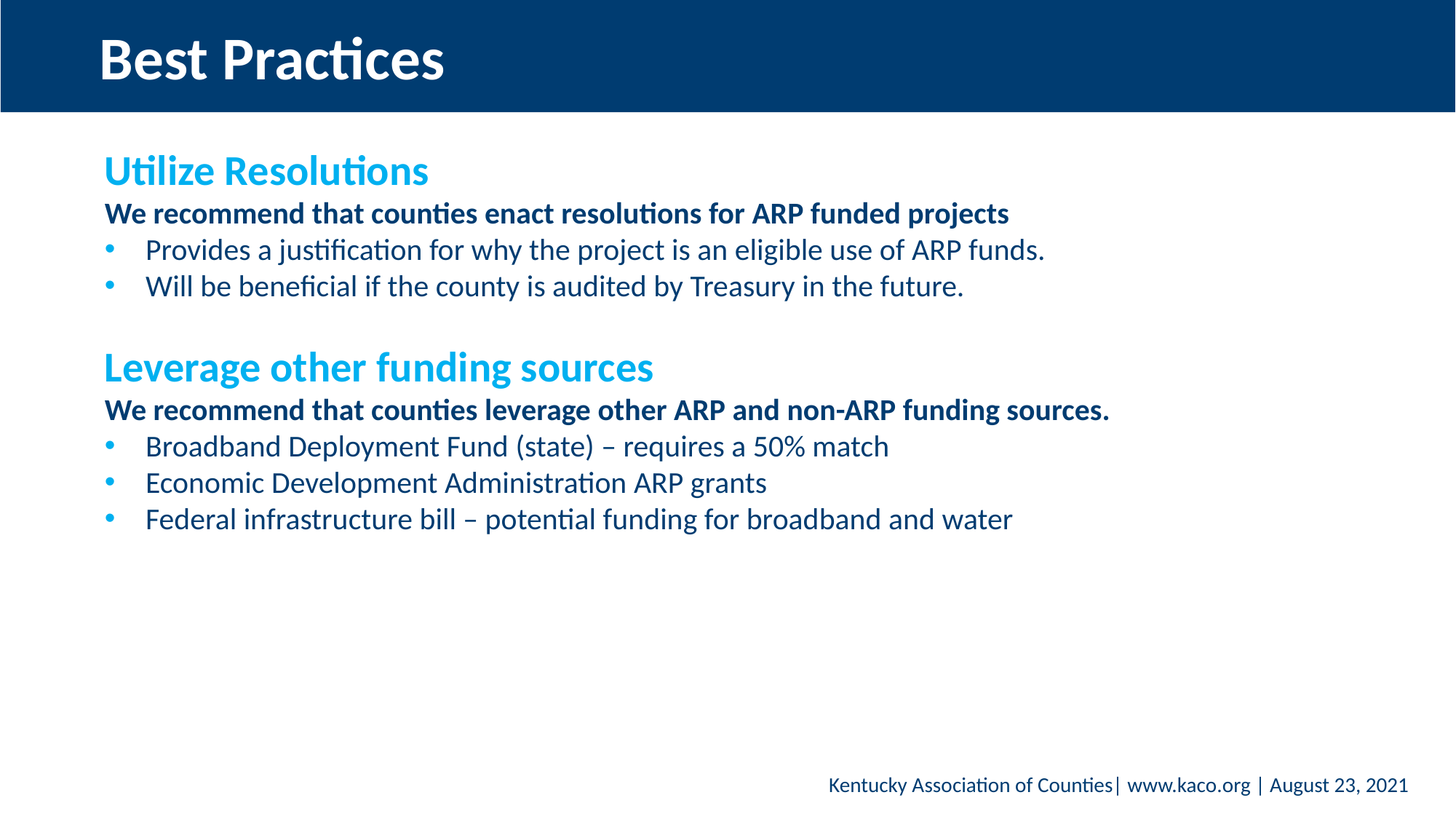

Best Practices
Utilize Resolutions
We recommend that counties enact resolutions for ARP funded projects
Provides a justification for why the project is an eligible use of ARP funds.
Will be beneficial if the county is audited by Treasury in the future.

Leverage other funding sources
We recommend that counties leverage other ARP and non-ARP funding sources.
Broadband Deployment Fund (state) – requires a 50% match
Economic Development Administration ARP grants
Federal infrastructure bill – potential funding for broadband and water
Kentucky Association of Counties| www.kaco.org | August 23, 2021